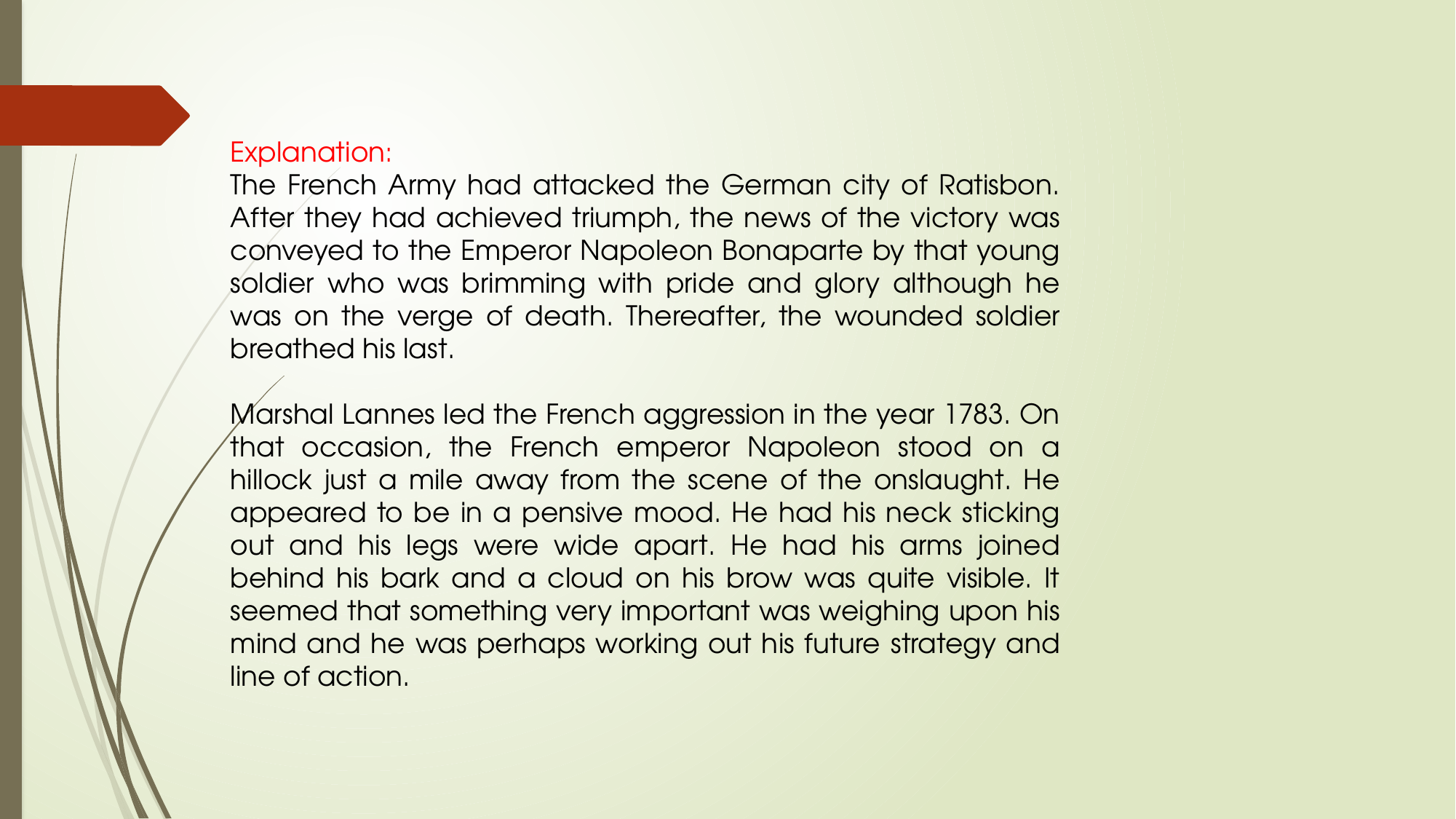

Explanation:
The French Army had attacked the German city of Ratisbon. After they had achieved triumph, the news of the victory was conveyed to the Emperor Napoleon Bonaparte by that young soldier who was brimming with pride and glory although he was on the verge of death. Thereafter, the wounded soldier breathed his last.

Marshal Lannes led the French aggression in the year 1783. On that occasion, the French emperor Napoleon stood on a hillock just a mile away from the scene of the onslaught. He appeared to be in a pensive mood. He had his neck sticking out and his legs were wide apart. He had his arms joined behind his bark and a cloud on his brow was quite visible. It seemed that something very important was weighing upon his mind and he was perhaps working out his future strategy and line of action.